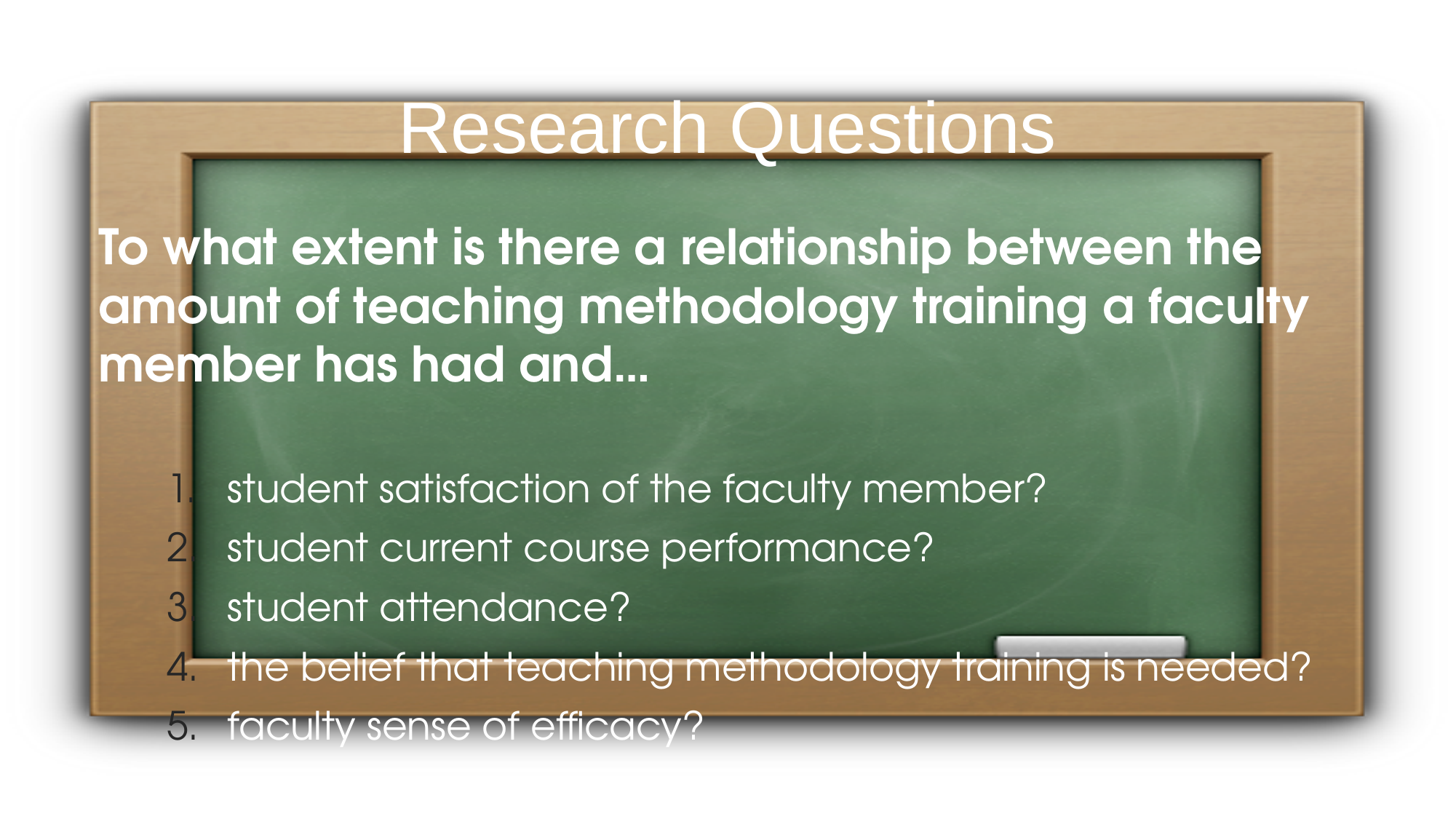

# Research Questions
To what extent is there a relationship between the amount of teaching methodology training a faculty member has had and…

student satisfaction of the faculty member?
student current course performance?
student attendance?
the belief that teaching methodology training is needed?
faculty sense of efficacy?